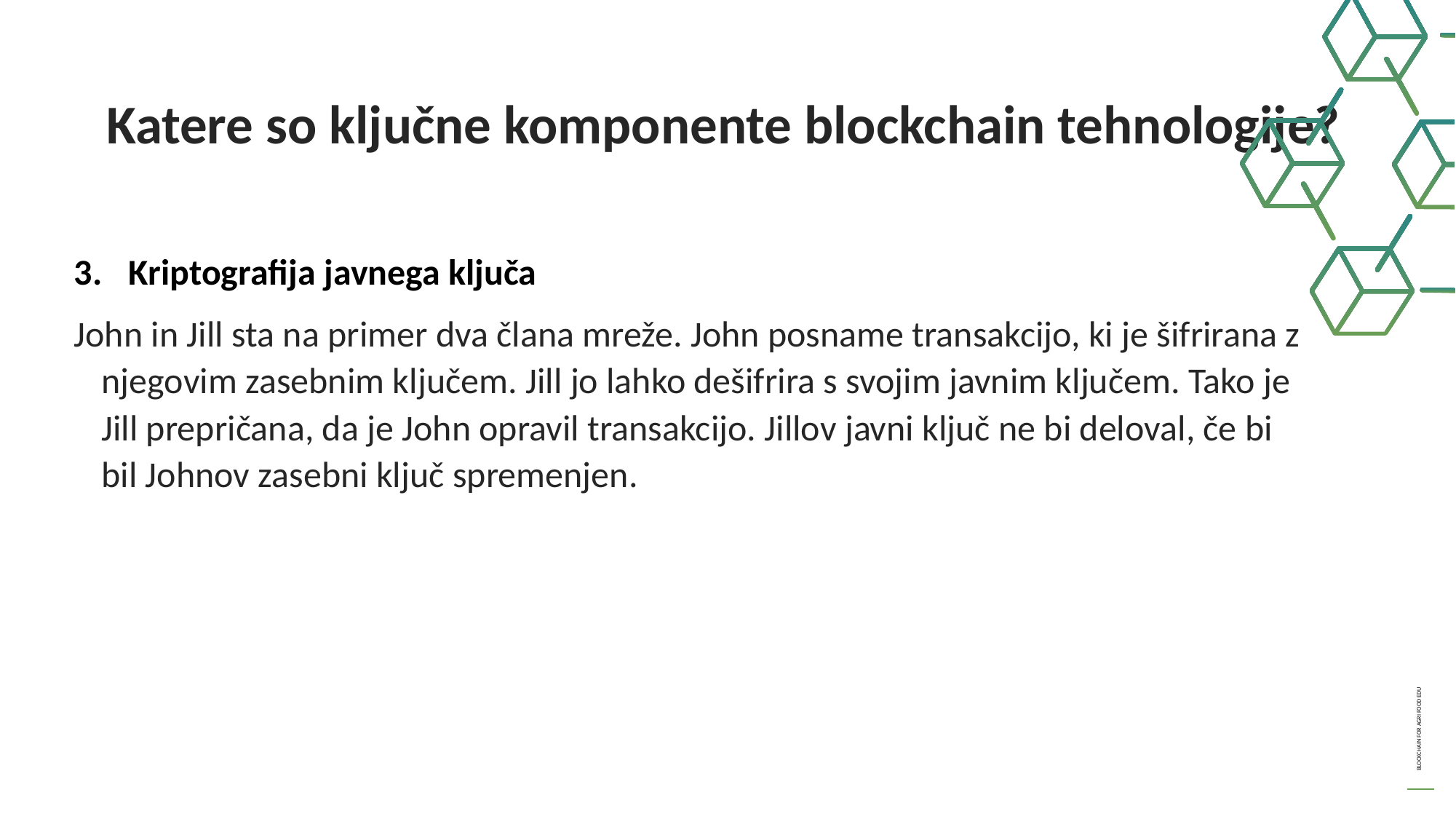

Katere so ključne komponente blockchain tehnologije?
Kriptografija javnega ključa
John in Jill sta na primer dva člana mreže. John posname transakcijo, ki je šifrirana z njegovim zasebnim ključem. Jill jo lahko dešifrira s svojim javnim ključem. Tako je Jill prepričana, da je John opravil transakcijo. Jillov javni ključ ne bi deloval, če bi bil Johnov zasebni ključ spremenjen.